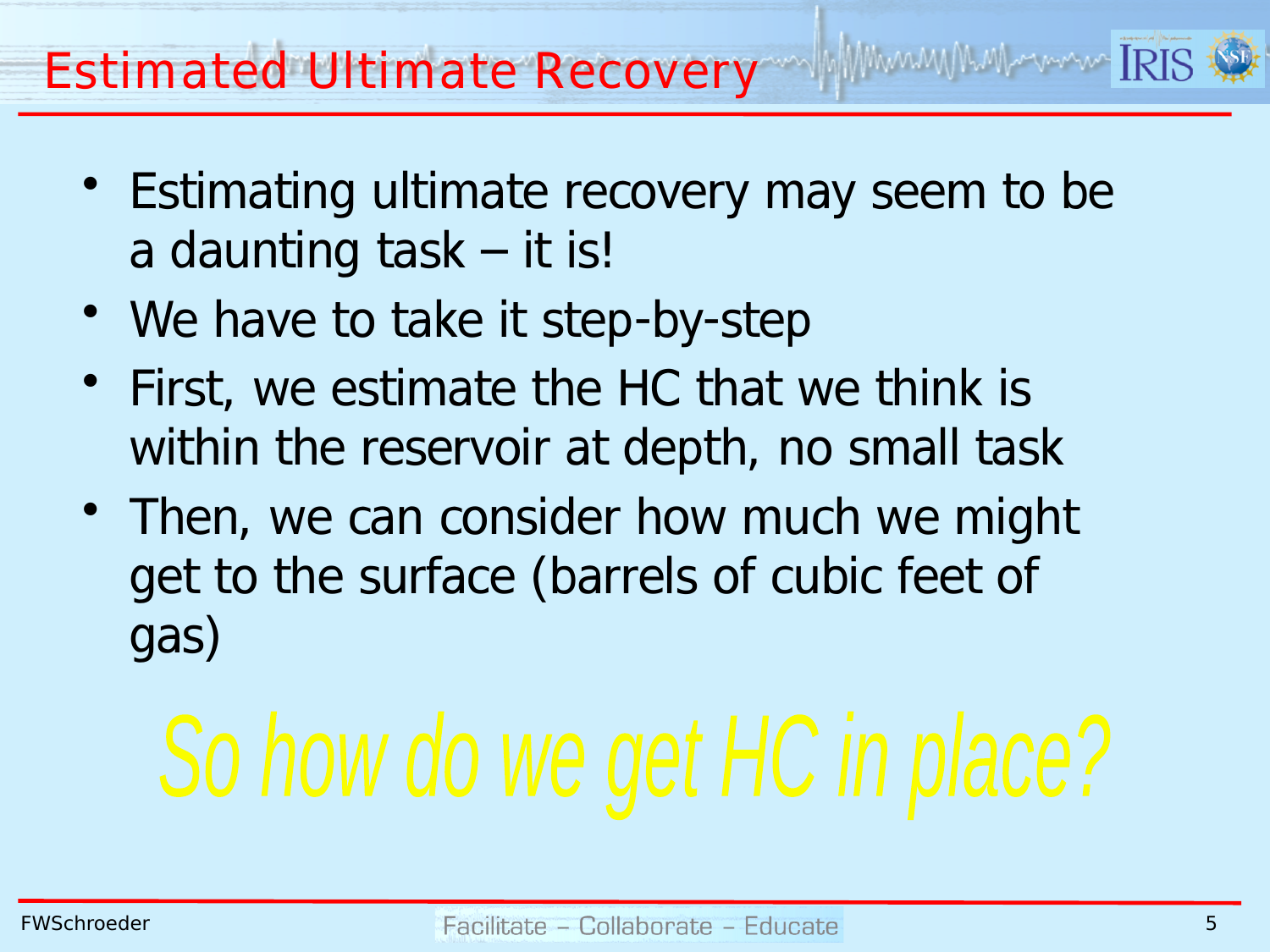

# Estimated Ultimate Recovery
Estimating ultimate recovery may seem to be 	a daunting task – it is!
We have to take it step-by-step
First, we estimate the HC that we think is 	within the reservoir at depth, no small task
Then, we can consider how much we might 	get to the surface (barrels of cubic feet of 	gas)
So how do we get HC in place?